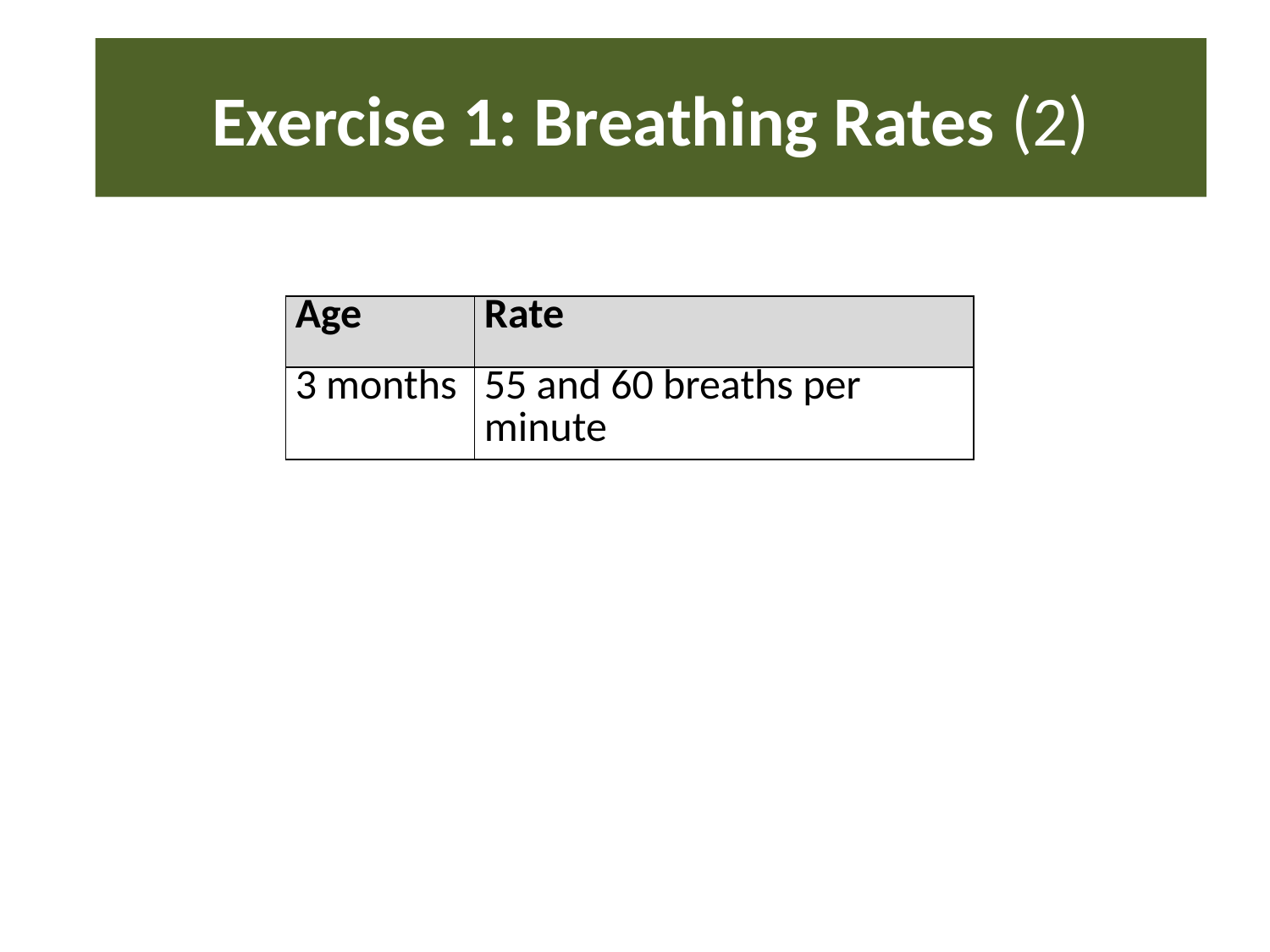

# Exercise 1: Breathing Rates (2)
| Age | Rate |
| --- | --- |
| 3 months | 55 and 60 breaths per minute |